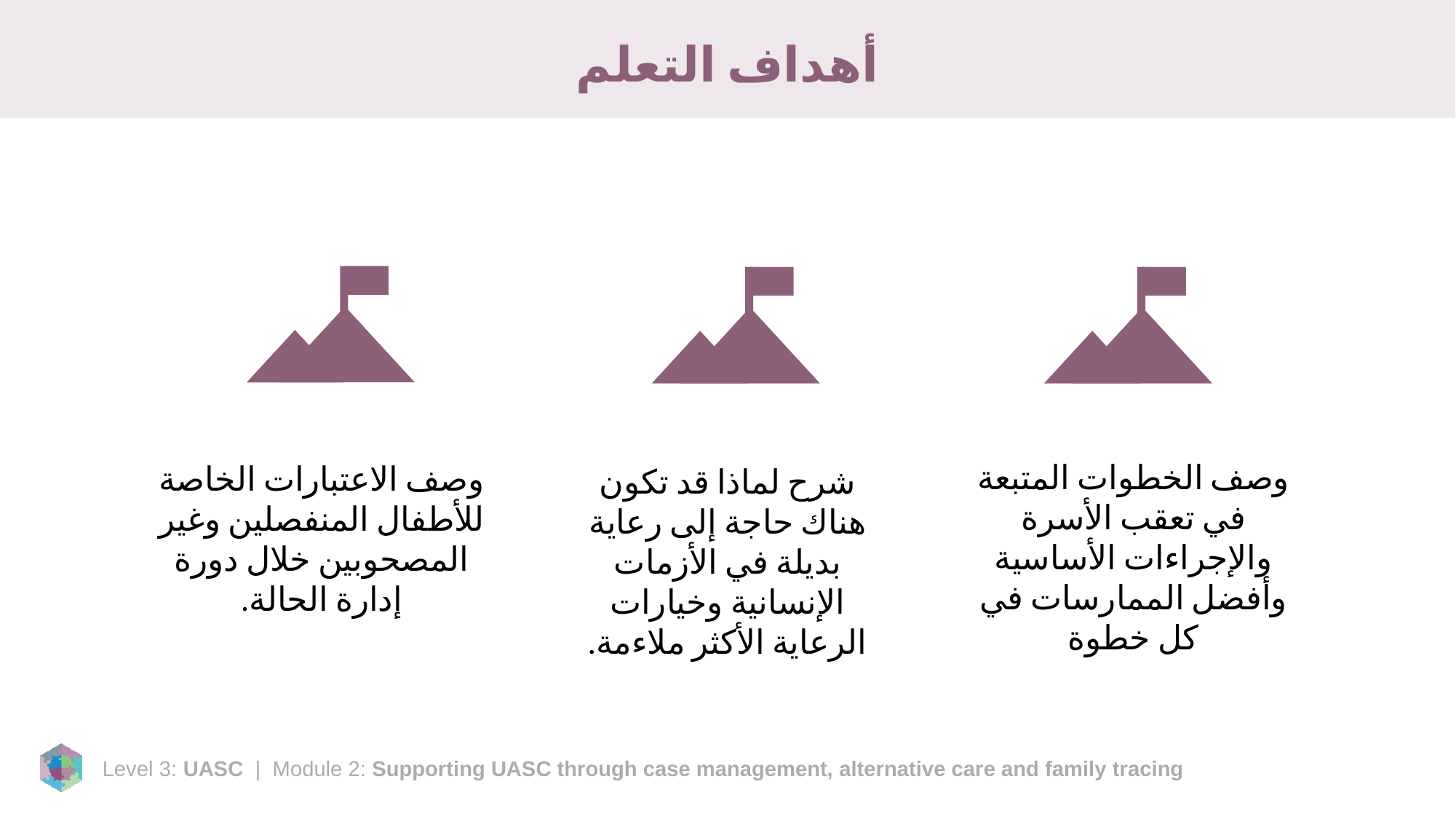

# أهداف التعلم

وصف الخطوات المتبعة في تعقب الأسرة والإجراءات الأساسية وأفضل الممارسات في كل خطوة
وصف الاعتبارات الخاصة للأطفال المنفصلين وغير المصحوبين خلال دورة إدارة الحالة.
شرح لماذا قد تكون هناك حاجة إلى رعاية بديلة في الأزمات الإنسانية وخيارات الرعاية الأكثر ملاءمة.